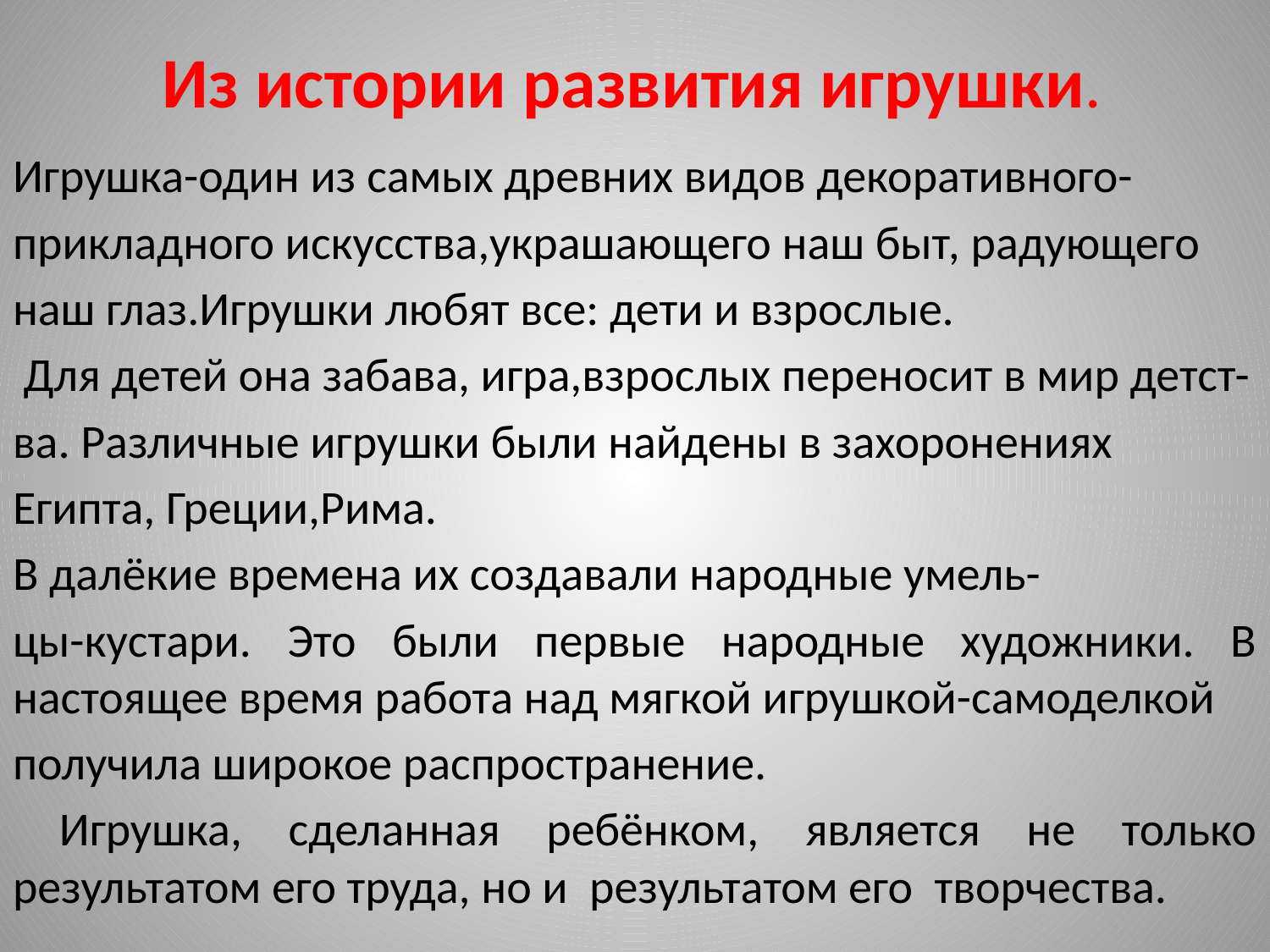

# Из истории развития игрушки.
Игрушка-один из самых древних видов декоративного-
прикладного искусства,украшающего наш быт, радующего
наш глаз.Игрушки любят все: дети и взрослые.
 Для детей она забава, игра,взрослых переносит в мир детст-
ва. Различные игрушки были найдены в захоронениях
Египта, Греции,Рима.
В далёкие времена их создавали народные умель-
цы-кустари. Это были первые народные художники. В настоящее время работа над мягкой игрушкой-самоделкой
получила широкое распространение.
 Игрушка, сделанная ребёнком, является не только результатом его труда, но и  результатом его  творчества.